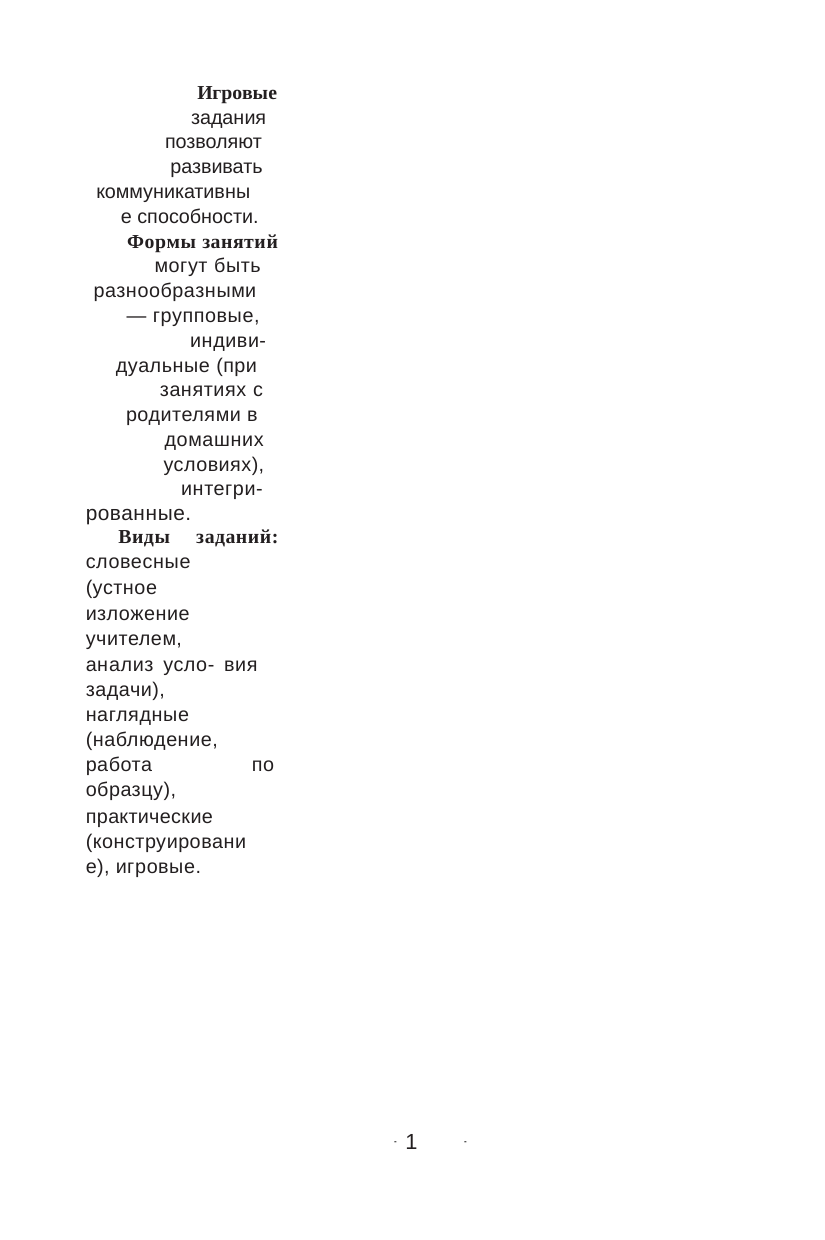

Игровые
задания
позволяют
развивать
коммуникативны
е способности.
Формы занятий
могут быть
разнообразными
— групповые,
индиви-
дуальные (при
занятиях с
родителями в
домашних
условиях),
интегри-
рованные.
Виды заданий:
словесные
(устное
изложение
учителем,
анализ усло- вия
задачи),
наглядные
(наблюдение,
работа
по
образцу),
практические
(конструировани
е), игровые.
1
1